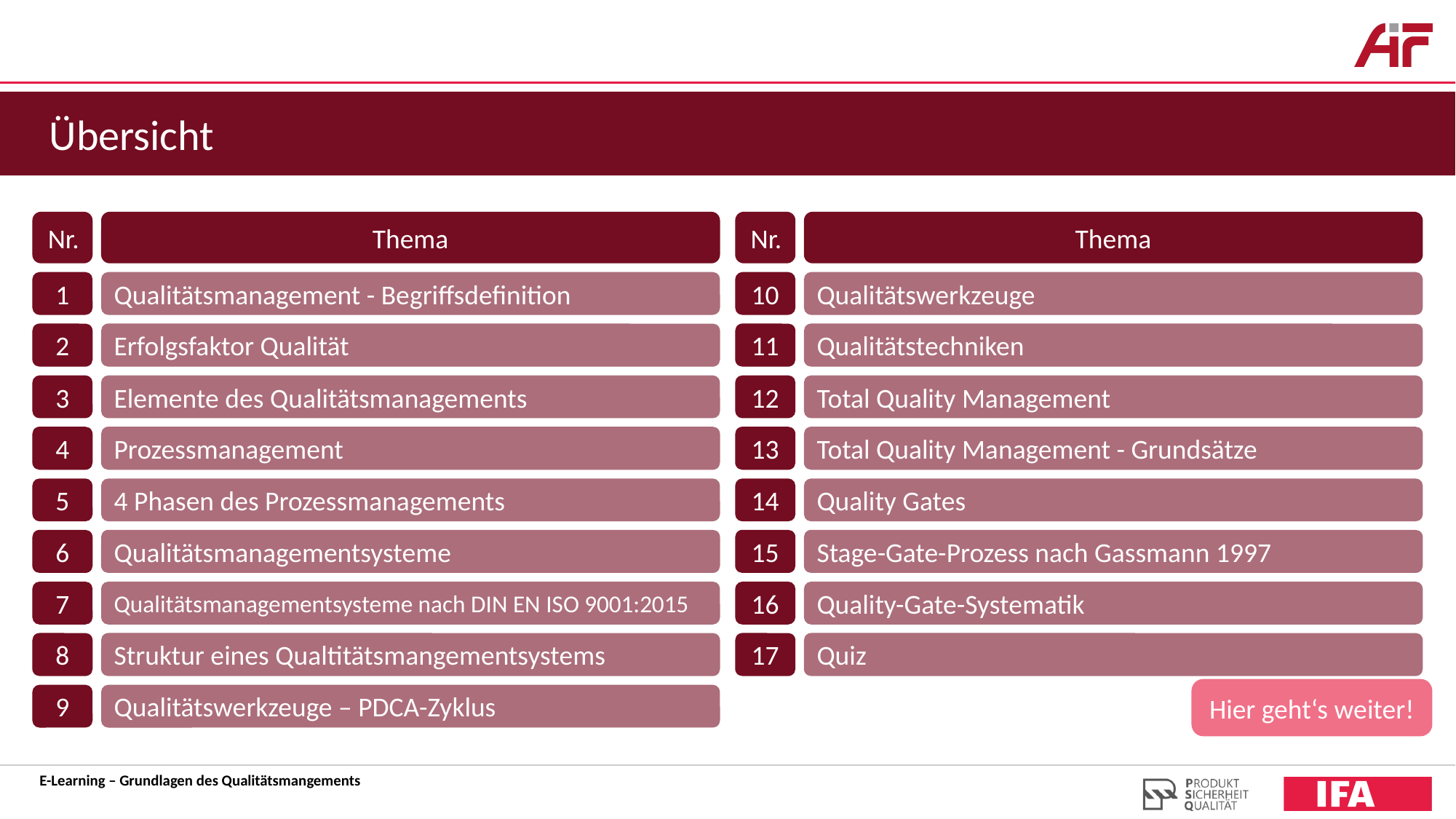

Übersicht
Nr.
Thema
1
Qualitätsmanagement - Begriffsdefinition
2
Erfolgsfaktor Qualität
3
Elemente des Qualitätsmanagements
4
Prozessmanagement
5
4 Phasen des Prozessmanagements
6
Qualitätsmanagementsysteme
7
Qualitätsmanagementsysteme nach DIN EN ISO 9001:2015
8
Struktur eines Qualtitätsmangementsystems
9
Qualitätswerkzeuge – PDCA-Zyklus
Nr.
Thema
10
Qualitätswerkzeuge
11
Qualitätstechniken
12
Total Quality Management
13
Total Quality Management - Grundsätze
14
Quality Gates
15
Stage-Gate-Prozess nach Gassmann 1997
16
Quality-Gate-Systematik
17
Quiz
Hier geht‘s weiter!